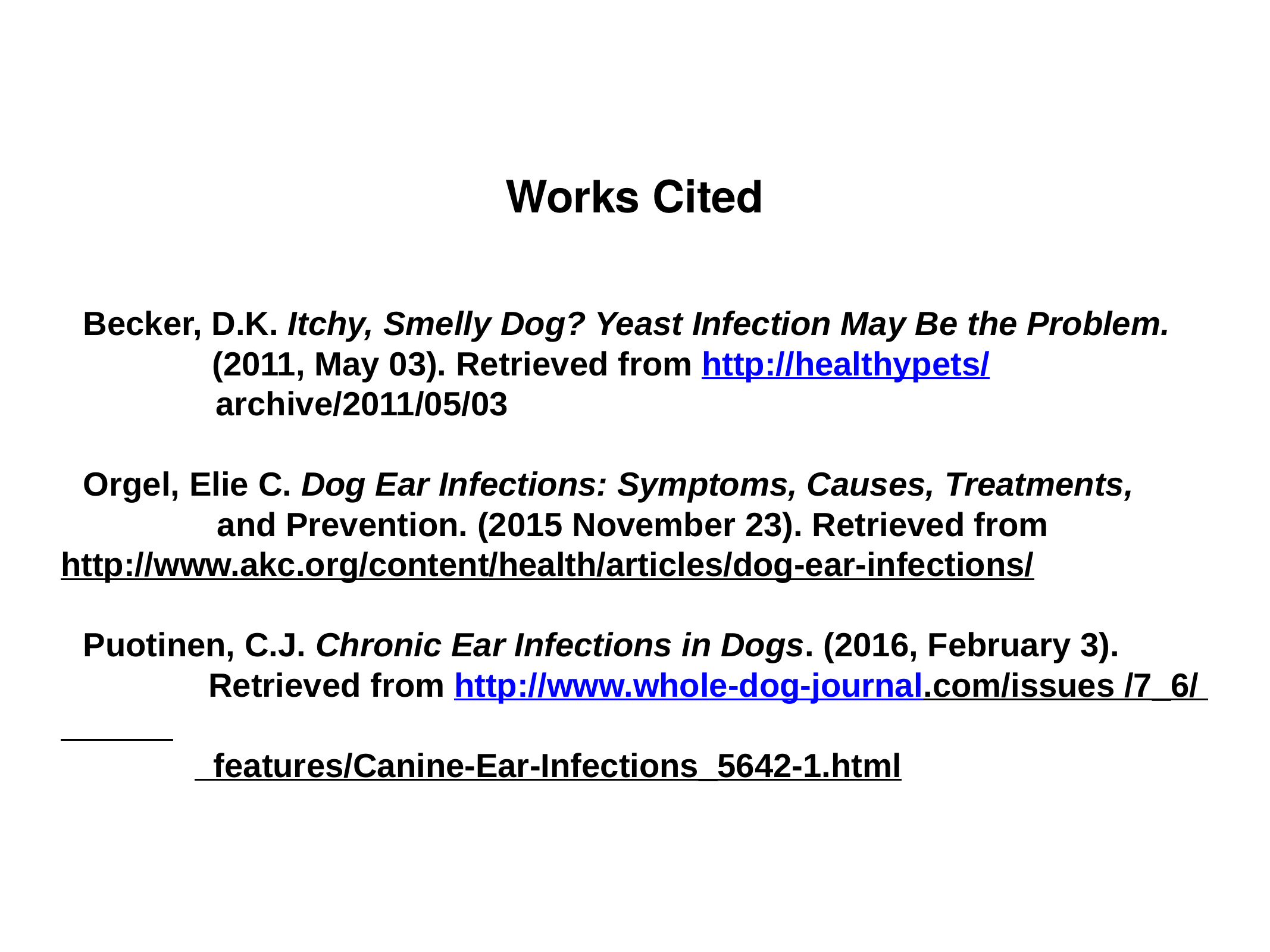

Works Cited

Becker, D.K. Itchy, Smelly Dog? Yeast Infection May Be the Problem.
         (2011, May 03). Retrieved from http://healthypets/
       archive/2011/05/03

Orgel, Elie C. Dog Ear Infections: Symptoms, Causes, Treatments,
and Prevention. (2015 November 23). Retrieved from http://www.akc.org/content/health/articles/dog-ear-infections/

Puotinen, C.J. Chronic Ear Infections in Dogs. (2016, February 3).
           Retrieved from http://www.whole-dog-journal.com/issues /7_6/
  features/Canine-Ear-Infections_5642-1.html